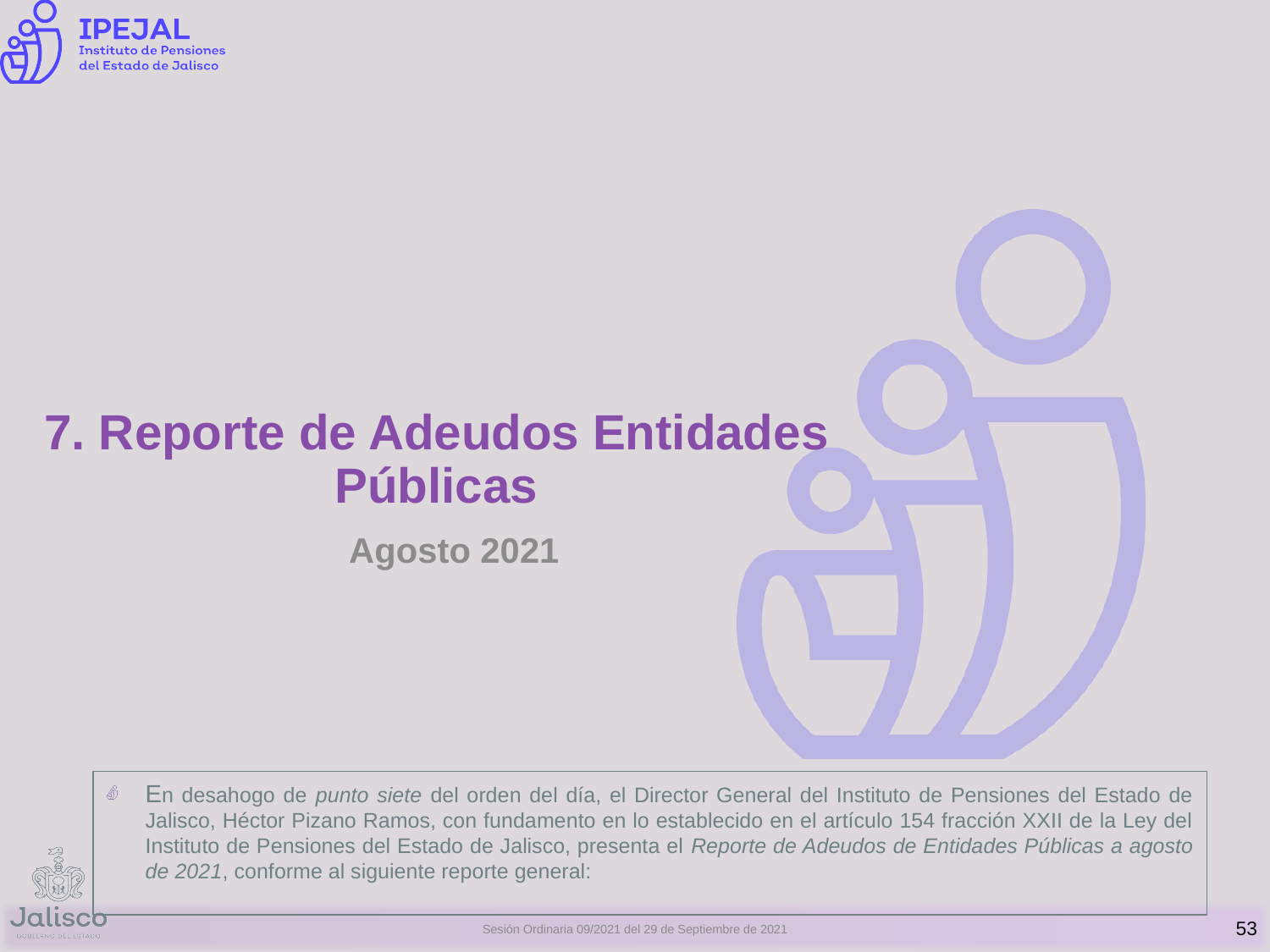

# 7. Reporte de Adeudos Entidades Públicas
Agosto 2021
En desahogo de punto siete del orden del día, el Director General del Instituto de Pensiones del Estado de Jalisco, Héctor Pizano Ramos, con fundamento en lo establecido en el artículo 154 fracción XXII de la Ley del Instituto de Pensiones del Estado de Jalisco, presenta el Reporte de Adeudos de Entidades Públicas a agosto de 2021, conforme al siguiente reporte general:

53
Sesión Ordinaria 09/2021 del 29 de Septiembre de 2021